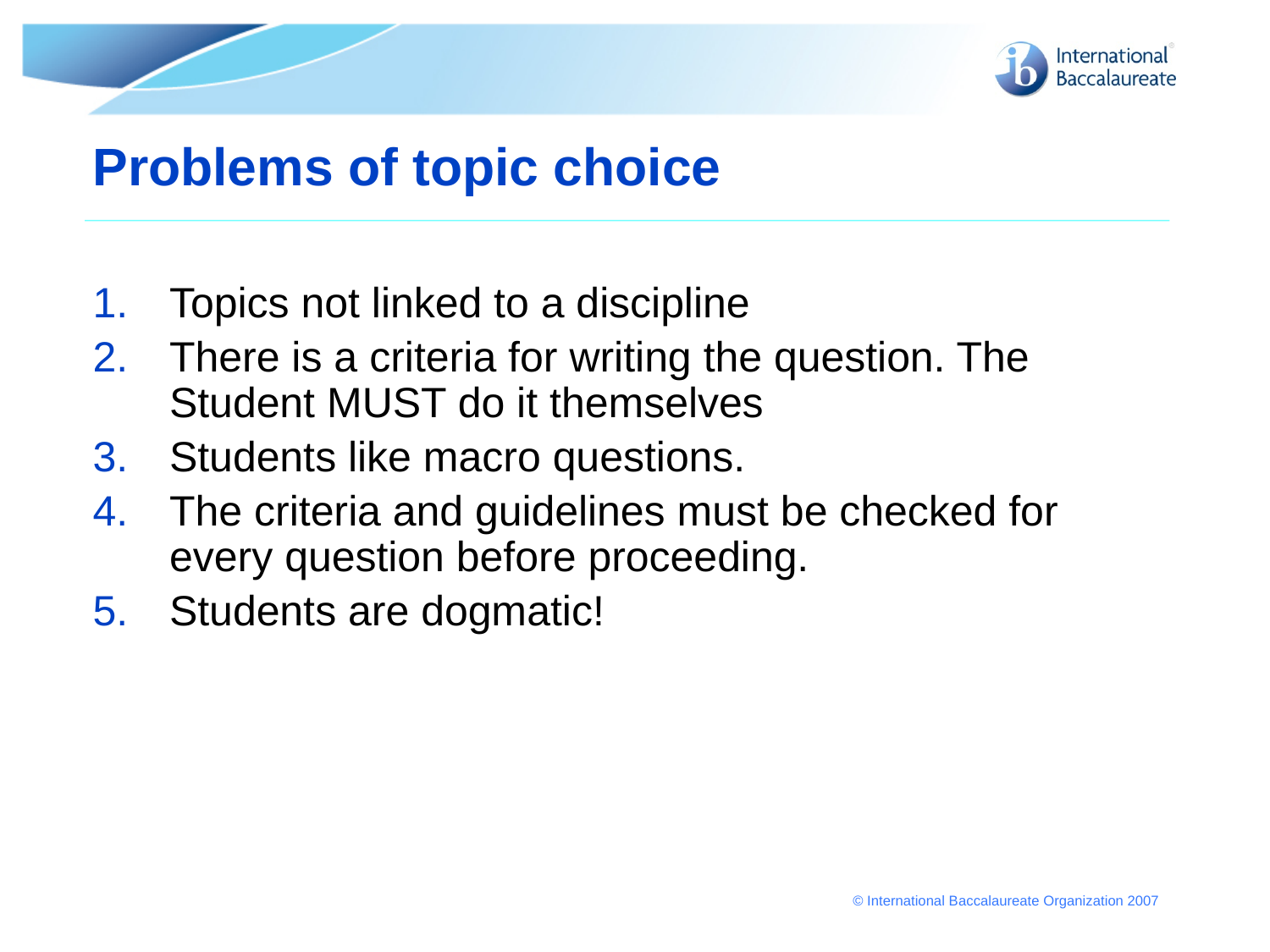

# Problems of topic choice
Topics not linked to a discipline
There is a criteria for writing the question. The Student MUST do it themselves
Students like macro questions.
The criteria and guidelines must be checked for every question before proceeding.
Students are dogmatic!